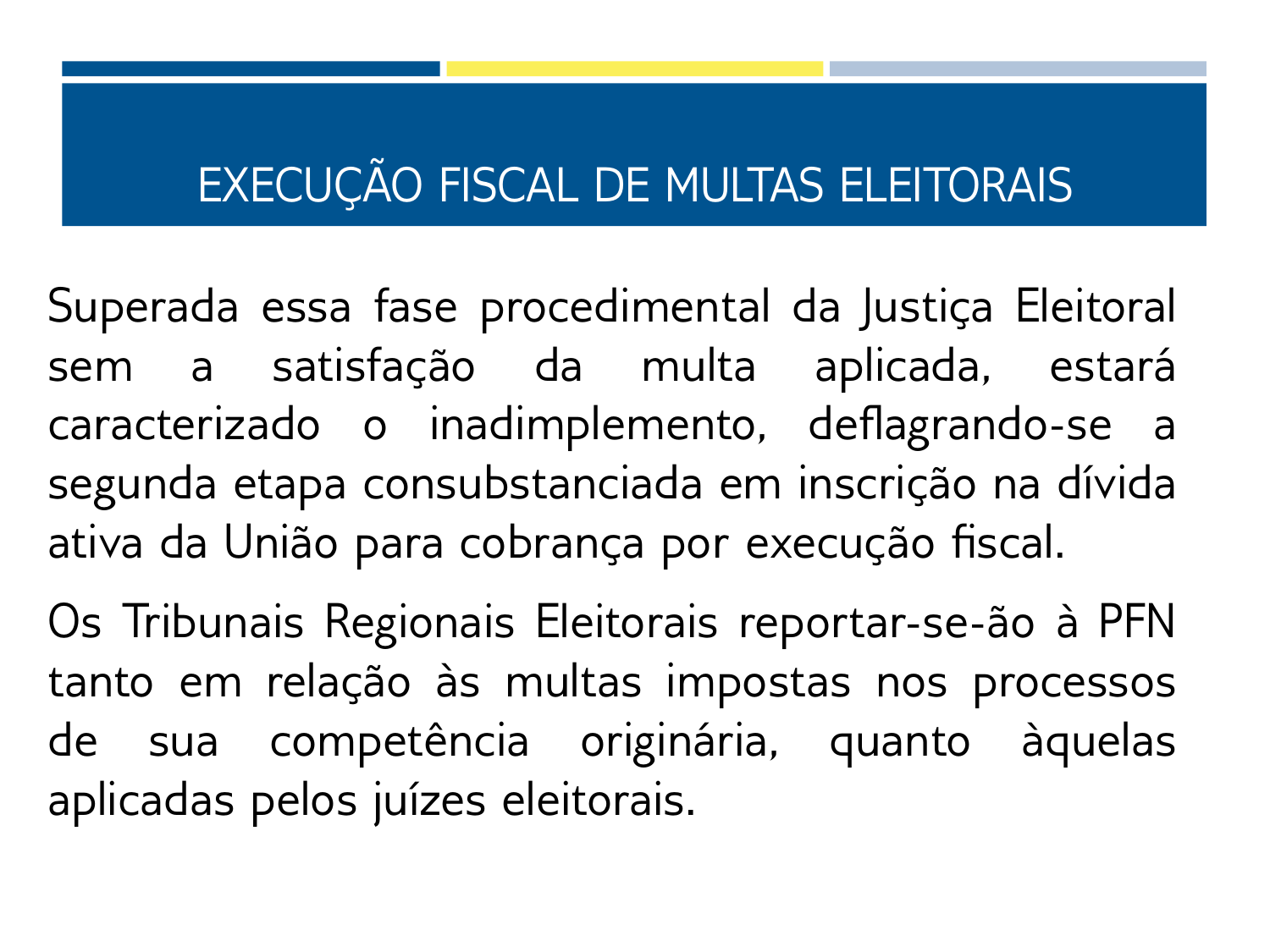

# EXECUÇÃO FISCAL DE MULTAS ELEITORAIS
Superada essa fase procedimental da Justiça Eleitoral sem a satisfação da multa aplicada, estará caracterizado o inadimplemento, deflagrando-se a segunda etapa consubstanciada em inscrição na dívida ativa da União para cobrança por execução fiscal.
Os Tribunais Regionais Eleitorais reportar-se-ão à PFN tanto em relação às multas impostas nos processos de sua competência originária, quanto àquelas aplicadas pelos juízes eleitorais.